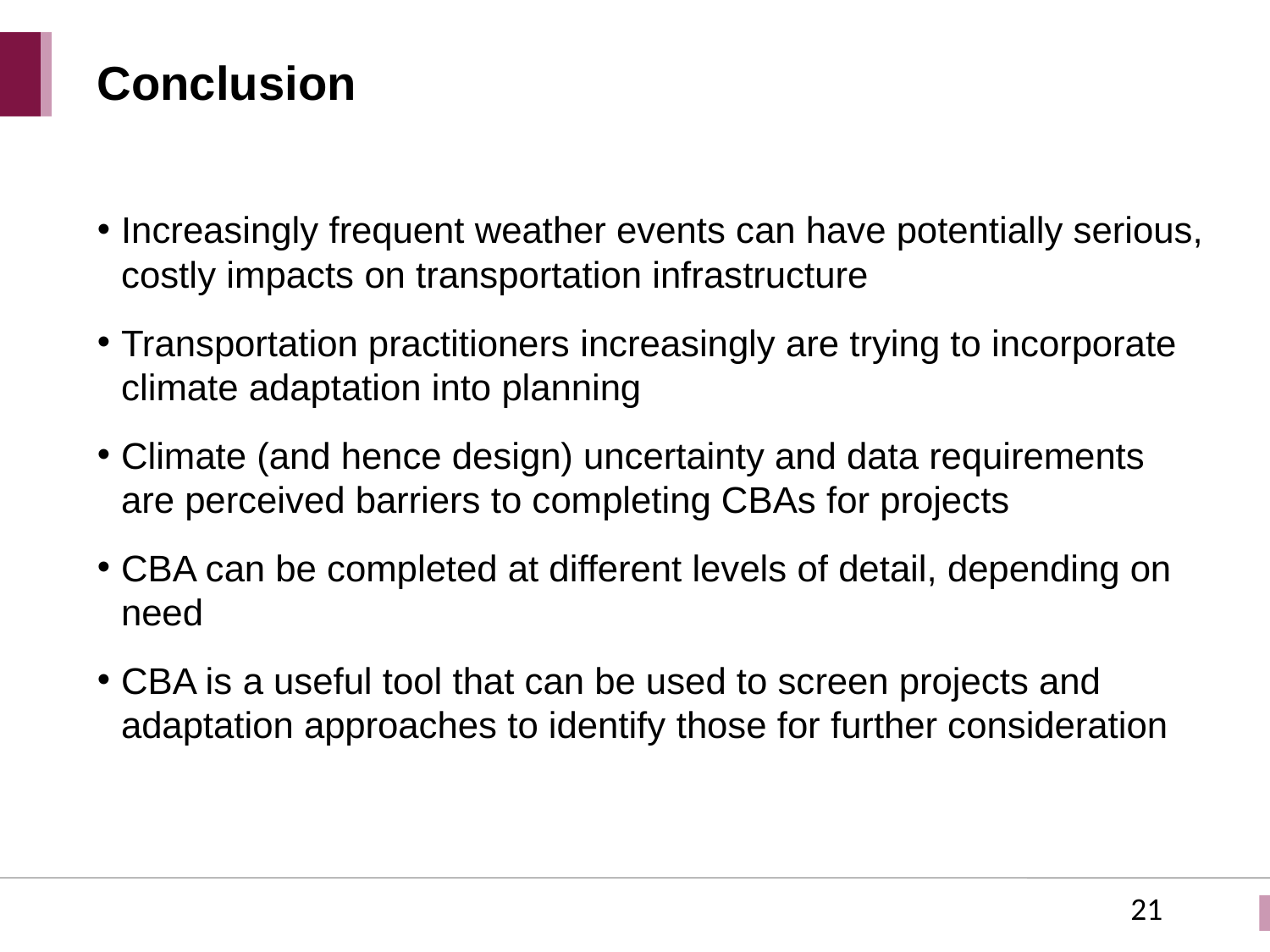

# Conclusion
Increasingly frequent weather events can have potentially serious, costly impacts on transportation infrastructure
Transportation practitioners increasingly are trying to incorporate climate adaptation into planning
Climate (and hence design) uncertainty and data requirements are perceived barriers to completing CBAs for projects
CBA can be completed at different levels of detail, depending on need
CBA is a useful tool that can be used to screen projects and adaptation approaches to identify those for further consideration
	21